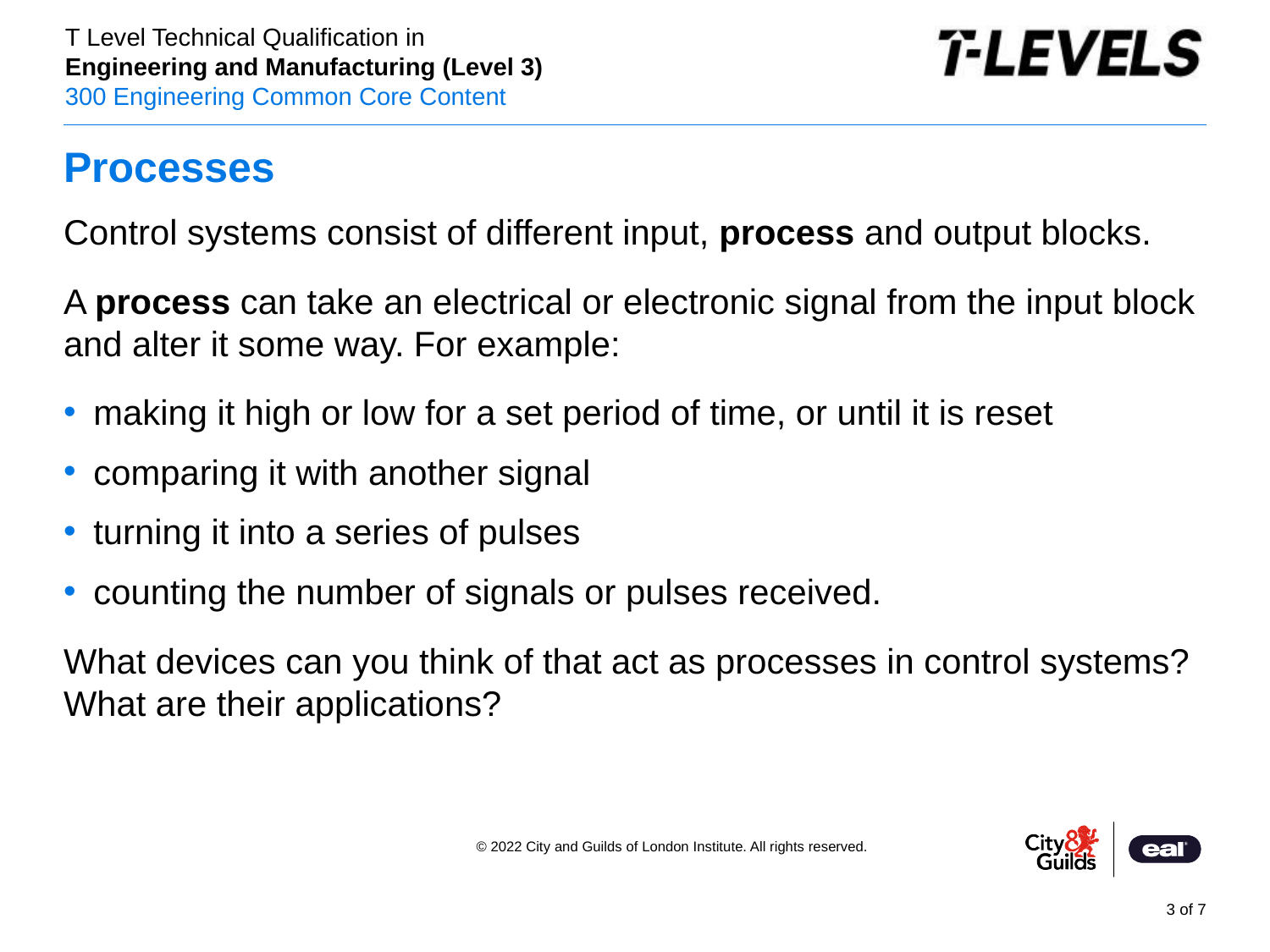

# Processes
Control systems consist of different input, process and output blocks.
A process can take an electrical or electronic signal from the input block and alter it some way. For example:
making it high or low for a set period of time, or until it is reset
comparing it with another signal
turning it into a series of pulses
counting the number of signals or pulses received.
What devices can you think of that act as processes in control systems? What are their applications?